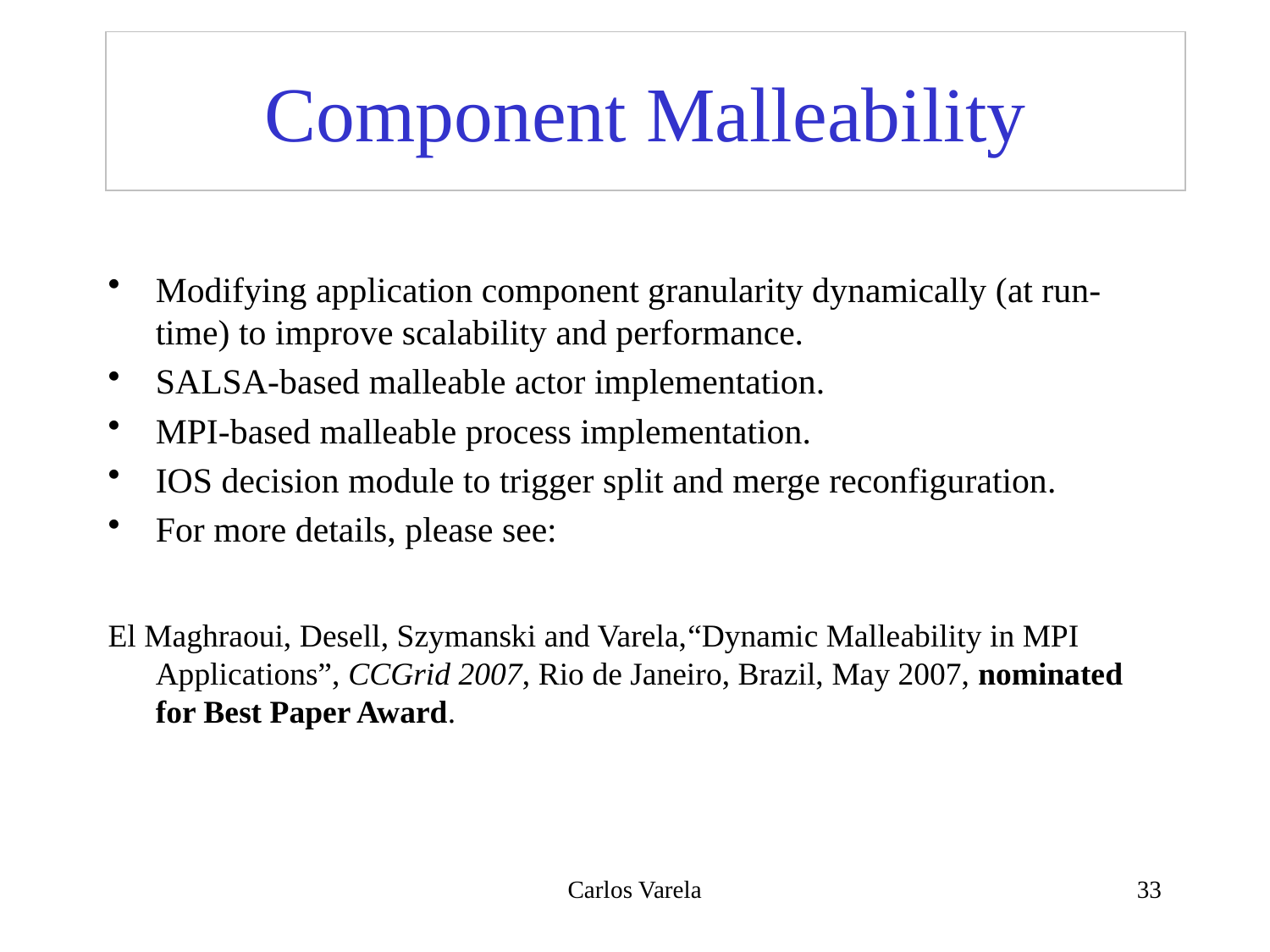

# Component Malleability

Modifying application component granularity dynamically (at run-time) to improve scalability and performance.
SALSA-based malleable actor implementation.
MPI-based malleable process implementation.
IOS decision module to trigger split and merge reconfiguration.
For more details, please see:

El Maghraoui, Desell, Szymanski and Varela,“Dynamic Malleability in MPI Applications”, CCGrid 2007, Rio de Janeiro, Brazil, May 2007, nominated for Best Paper Award.

Carlos Varela
33